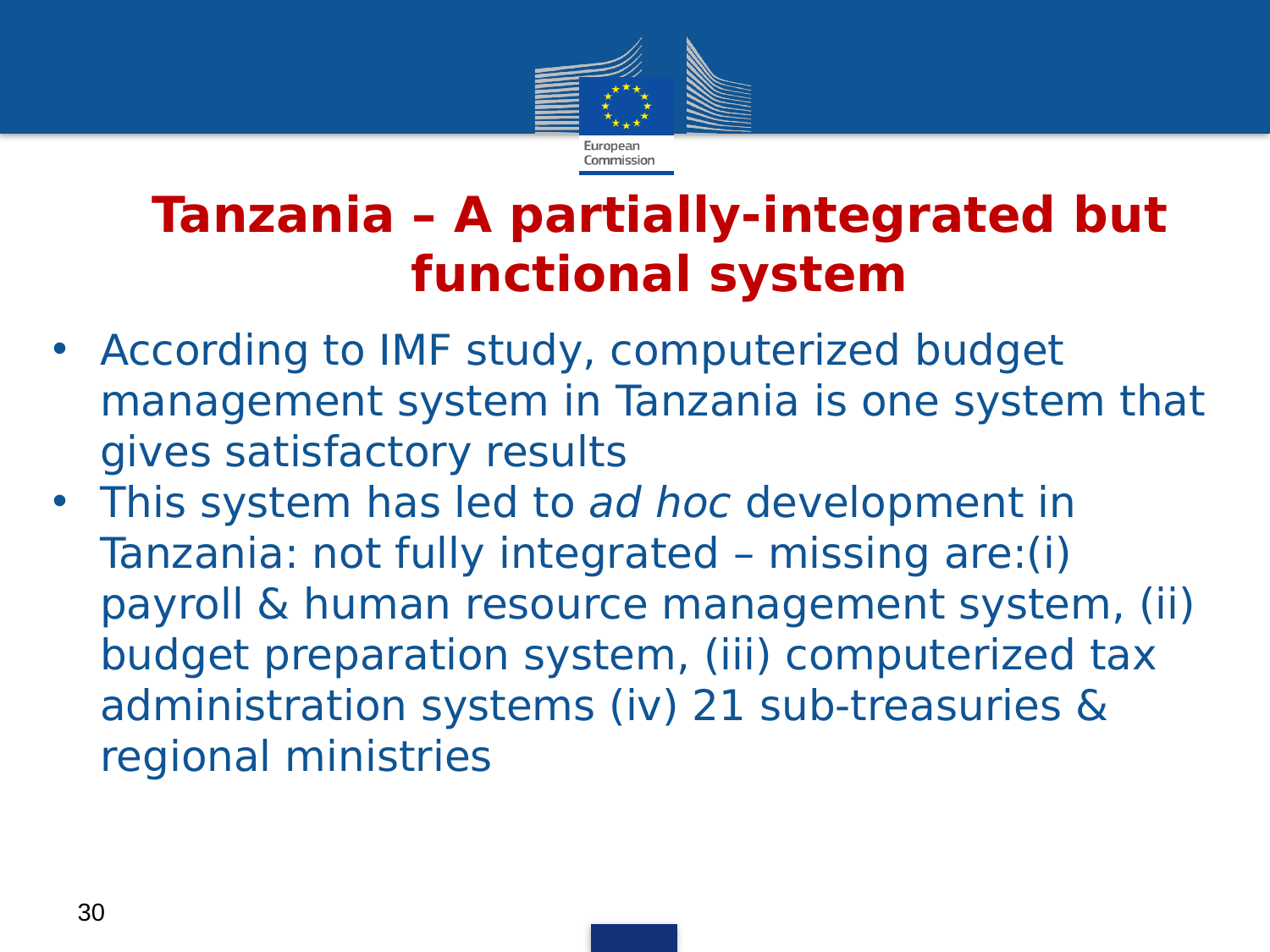

# Tanzania – A partially-integrated but functional system
According to IMF study, computerized budget management system in Tanzania is one system that gives satisfactory results
This system has led to ad hoc development in Tanzania: not fully integrated – missing are:(i) payroll & human resource management system, (ii) budget preparation system, (iii) computerized tax administration systems (iv) 21 sub-treasuries & regional ministries
30